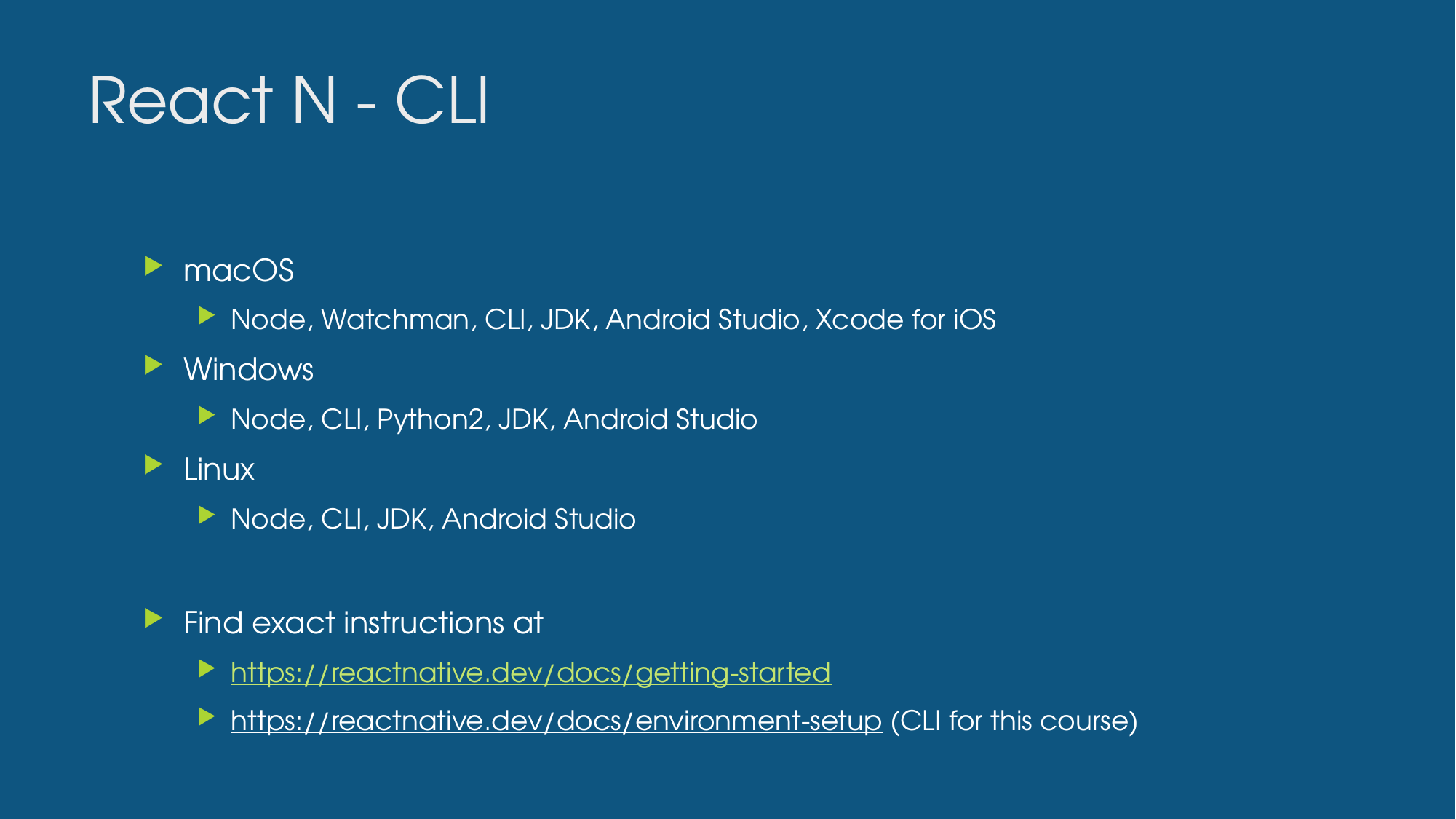

7
# React N - CLI
macOS
Node, Watchman, CLI, JDK, Android Studio, Xcode for iOS
Windows
Node, CLI, Python2, JDK, Android Studio
Linux
Node, CLI, JDK, Android Studio

Find exact instructions at
https://reactnative.dev/docs/getting-started
https://reactnative.dev/docs/environment-setup (CLI for this course)